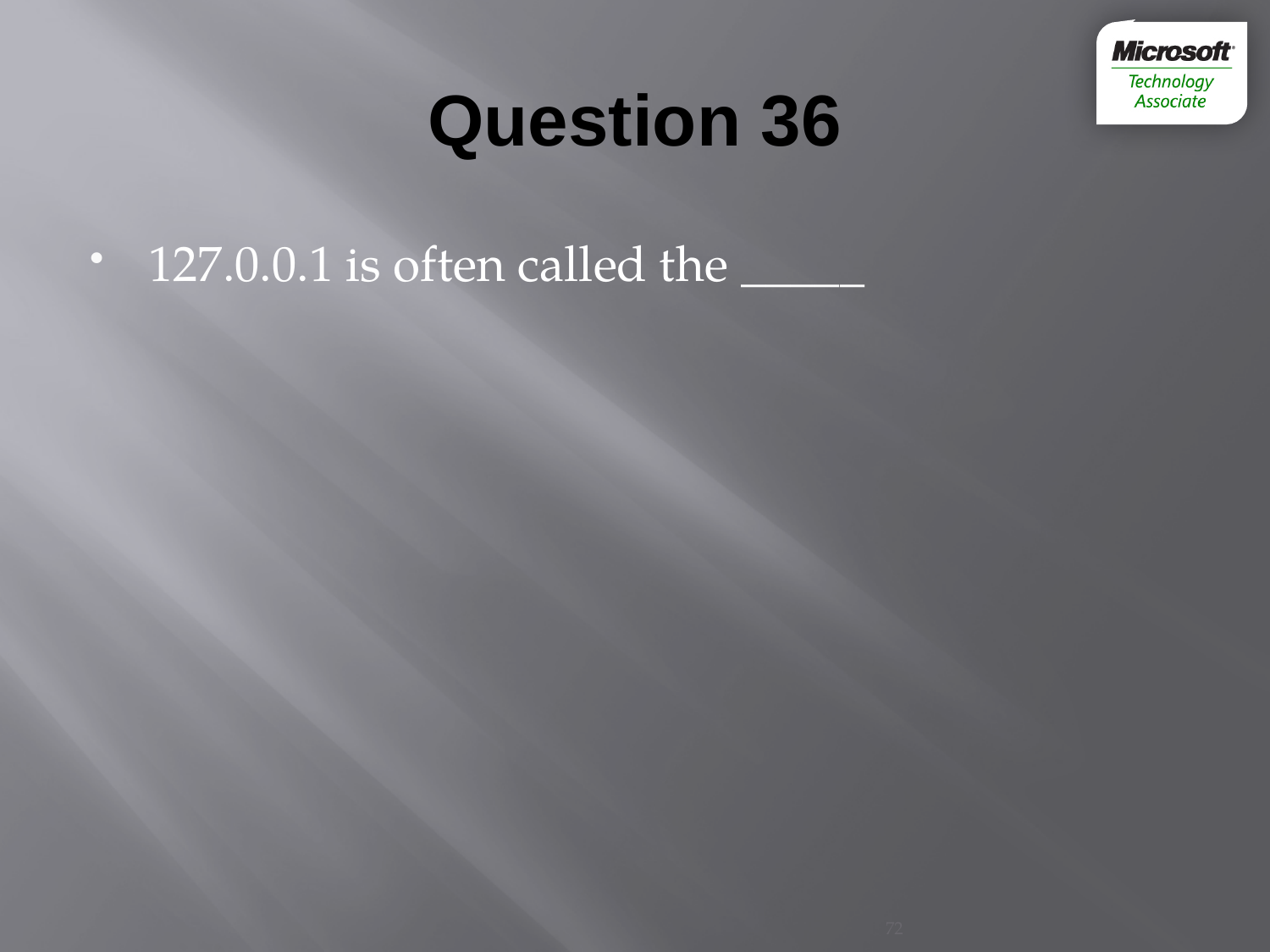

# Question 36
127.0.0.1 is often called the _____
72